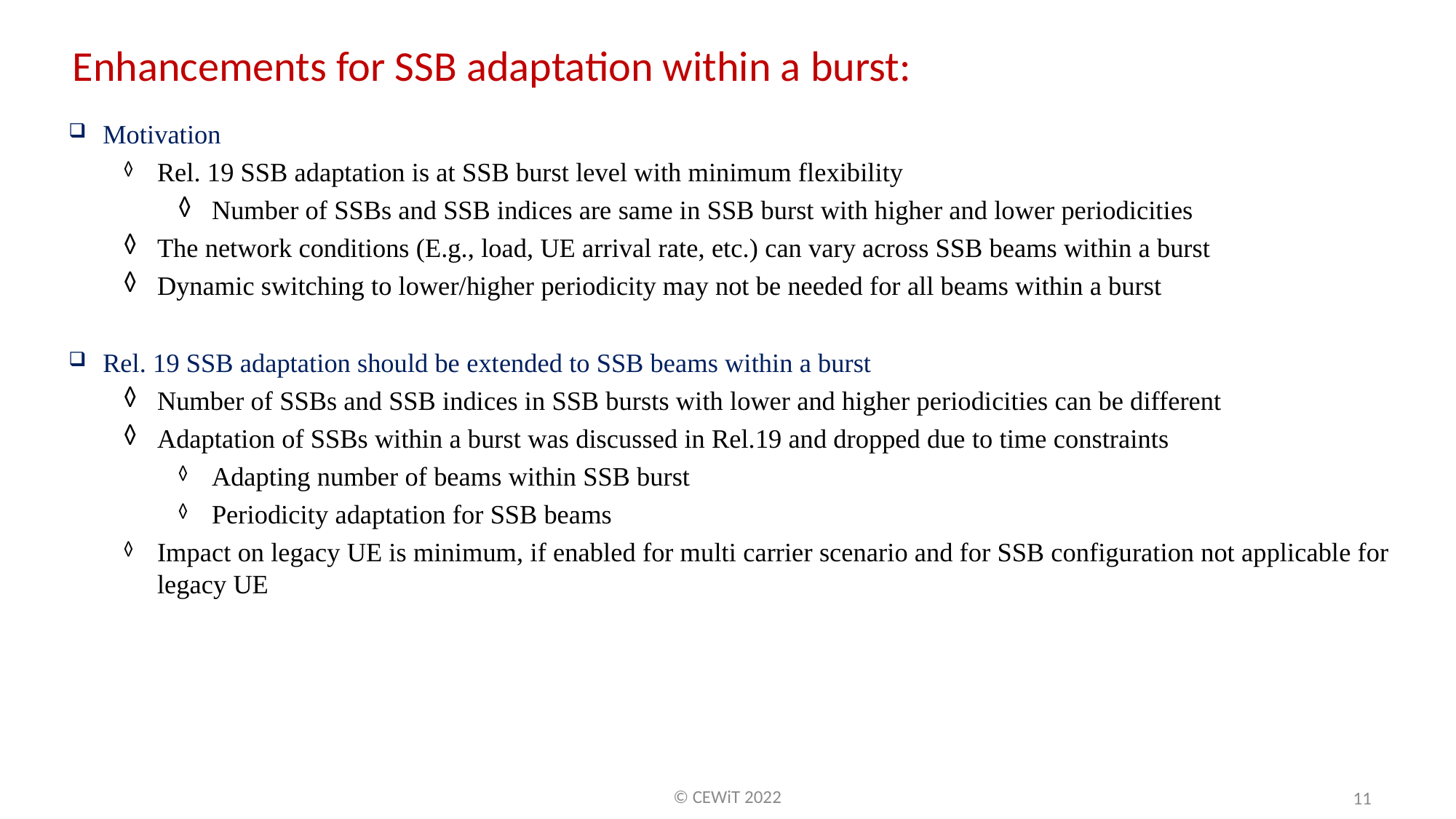

Enhancements for SSB adaptation within a burst:
Motivation
Rel. 19 SSB adaptation is at SSB burst level with minimum flexibility
Number of SSBs and SSB indices are same in SSB burst with higher and lower periodicities
The network conditions (E.g., load, UE arrival rate, etc.) can vary across SSB beams within a burst
Dynamic switching to lower/higher periodicity may not be needed for all beams within a burst

Rel. 19 SSB adaptation should be extended to SSB beams within a burst
Number of SSBs and SSB indices in SSB bursts with lower and higher periodicities can be different
Adaptation of SSBs within a burst was discussed in Rel.19 and dropped due to time constraints
Adapting number of beams within SSB burst
Periodicity adaptation for SSB beams
Impact on legacy UE is minimum, if enabled for multi carrier scenario and for SSB configuration not applicable for legacy UE
© CEWiT 2022
11